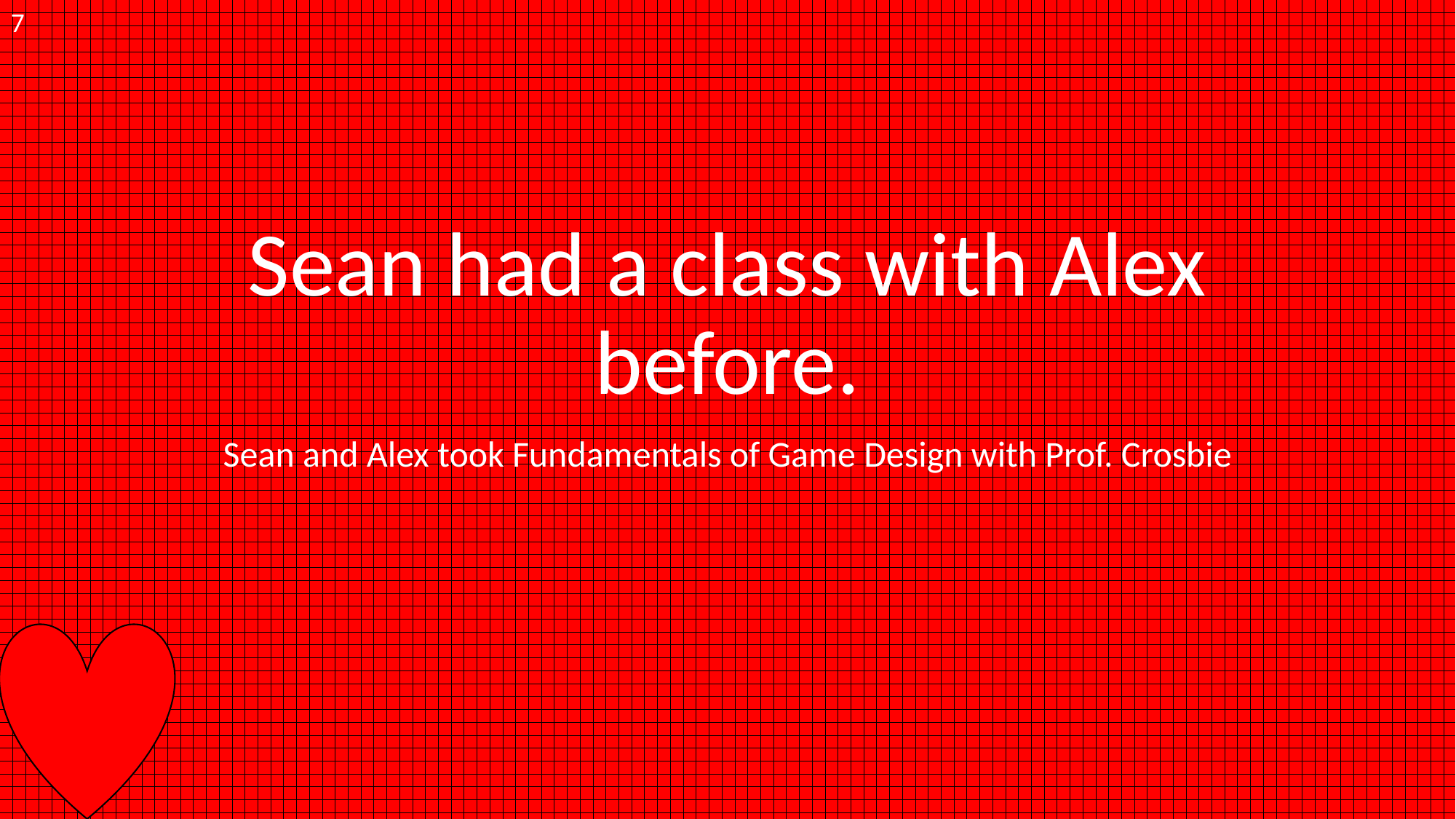

7
# Sean had a class with Alex before.
Sean and Alex took Fundamentals of Game Design with Prof. Crosbie